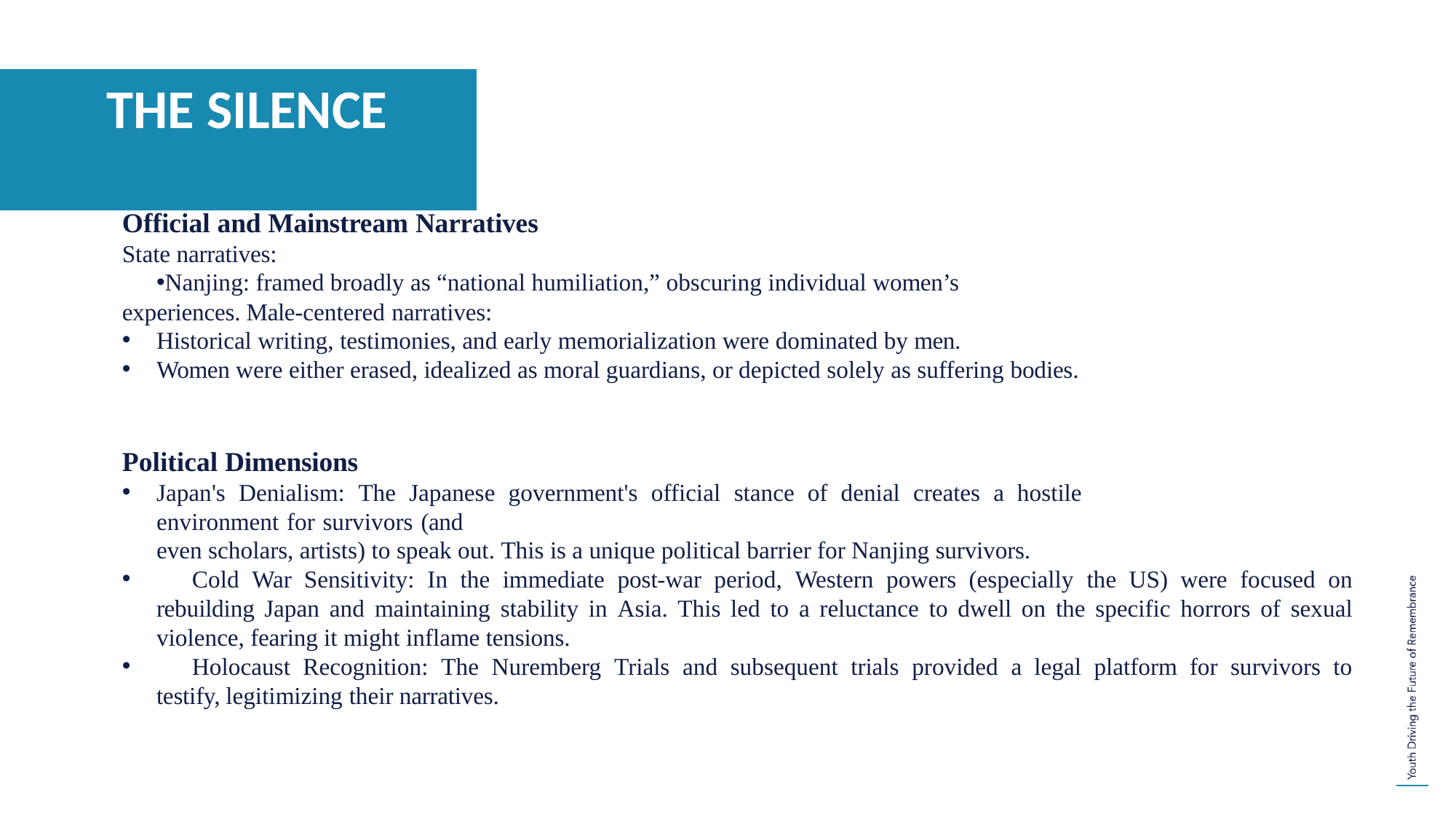

# THE SILENCE
Official and Mainstream Narratives
State narratives:
Nanjing: framed broadly as “national humiliation,” obscuring individual women’s experiences. Male-centered narratives:
Historical writing, testimonies, and early memorialization were dominated by men.
Women were either erased, idealized as moral guardians, or depicted solely as suffering bodies.

Political Dimensions
Japan's Denialism: The Japanese government's official stance of denial creates a hostile environment for survivors (and
even scholars, artists) to speak out. This is a unique political barrier for Nanjing survivors.
	Cold War Sensitivity: In the immediate post-war period, Western powers (especially the US) were focused on rebuilding Japan and maintaining stability in Asia. This led to a reluctance to dwell on the specific horrors of sexual violence, fearing it might inflame tensions.
	Holocaust Recognition: The Nuremberg Trials and subsequent trials provided a legal platform for survivors to testify, legitimizing their narratives.